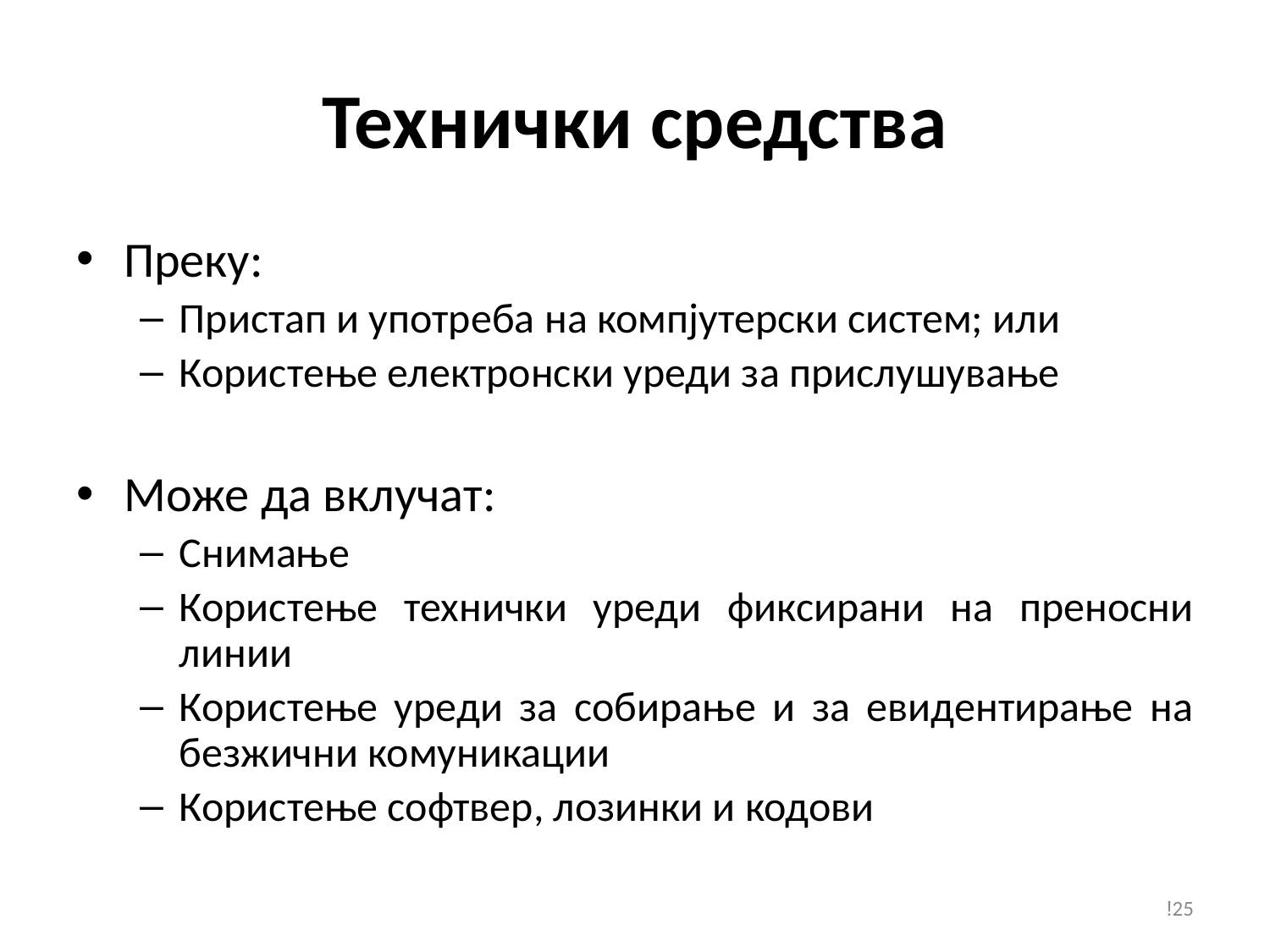

# Технички средства
Преку:
Пристап и употреба на компјутерски систем; или
Користење електронски уреди за прислушување

Може да вклучат:
Снимање
Користење технички уреди фиксирани на преносни линии
Користење уреди за собирање и за евидентирање на безжични комуникации
Користење софтвер, лозинки и кодови
!25